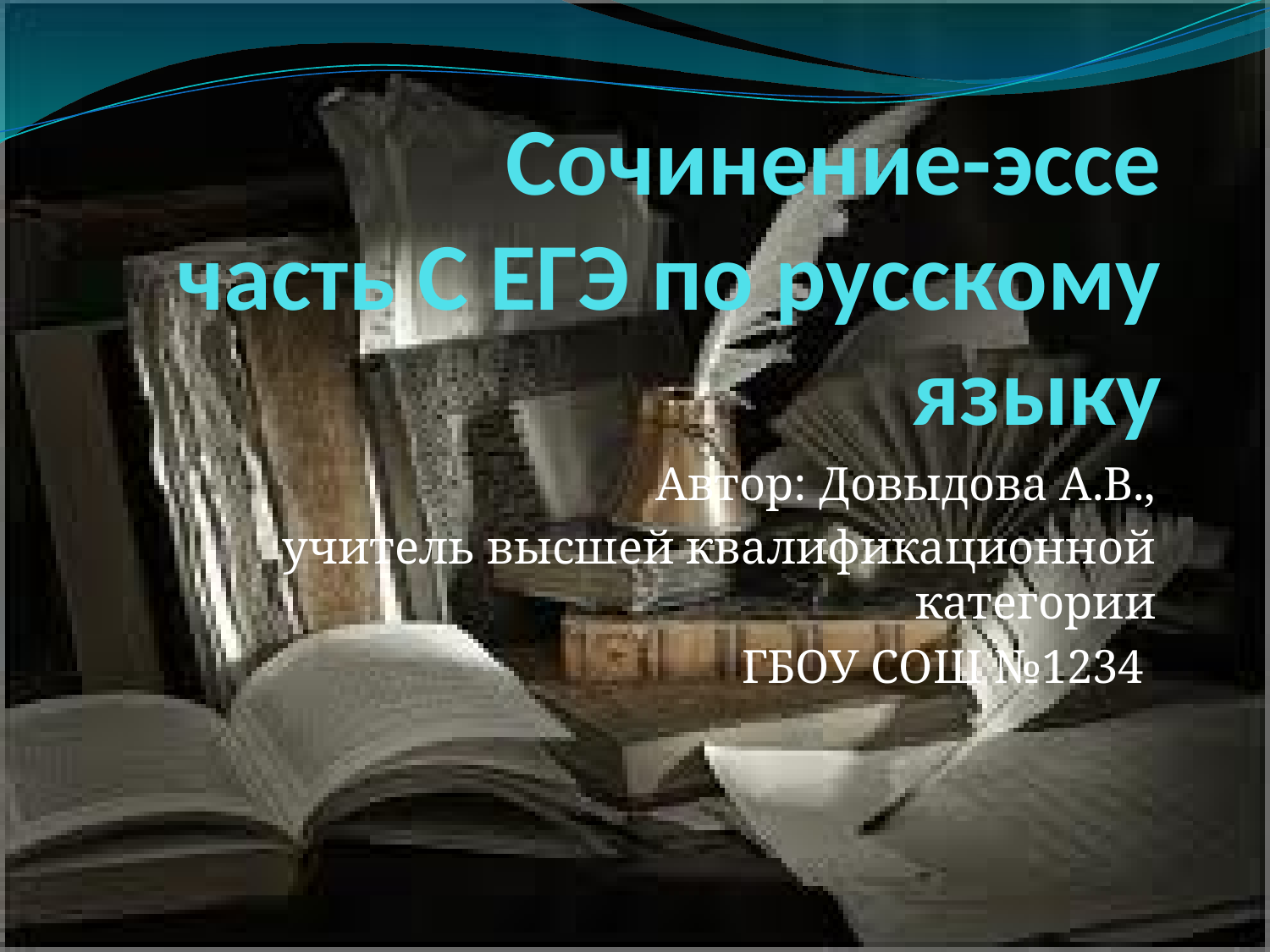

# Сочинение-эссе часть С ЕГЭ по русскому языку
Автор: Довыдова А.В.,
учитель высшей квалификационной категории
ГБОУ СОШ №1234